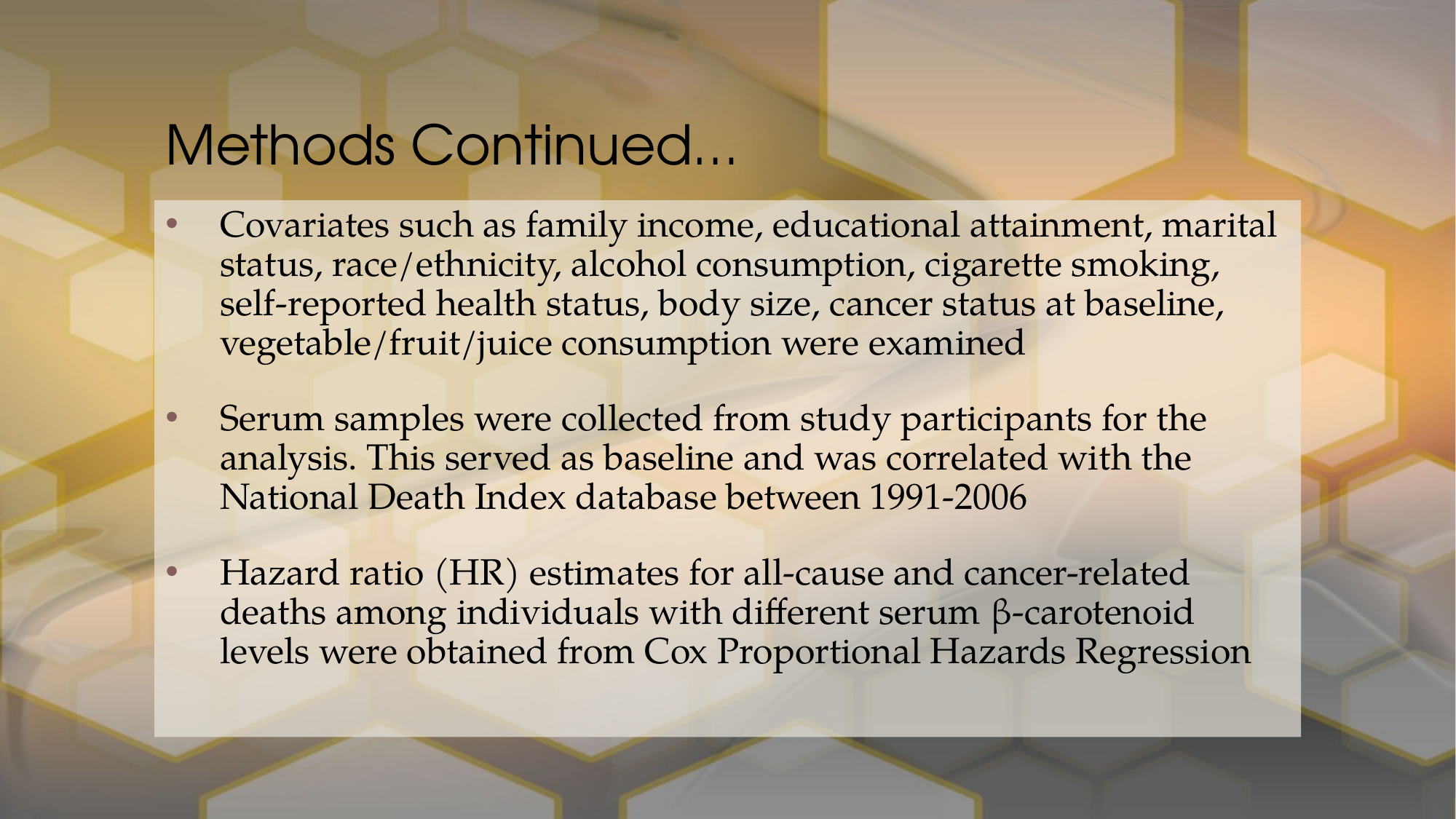

# Methods Continued…
Covariates such as family income, educational attainment, marital status, race/ethnicity, alcohol consumption, cigarette smoking, self-reported health status, body size, cancer status at baseline, vegetable/fruit/juice consumption were examined
Serum samples were collected from study participants for the analysis. This served as baseline and was correlated with the National Death Index database between 1991-2006
Hazard ratio (HR) estimates for all-cause and cancer-related deaths among individuals with different serum β-carotenoid levels were obtained from Cox Proportional Hazards Regression